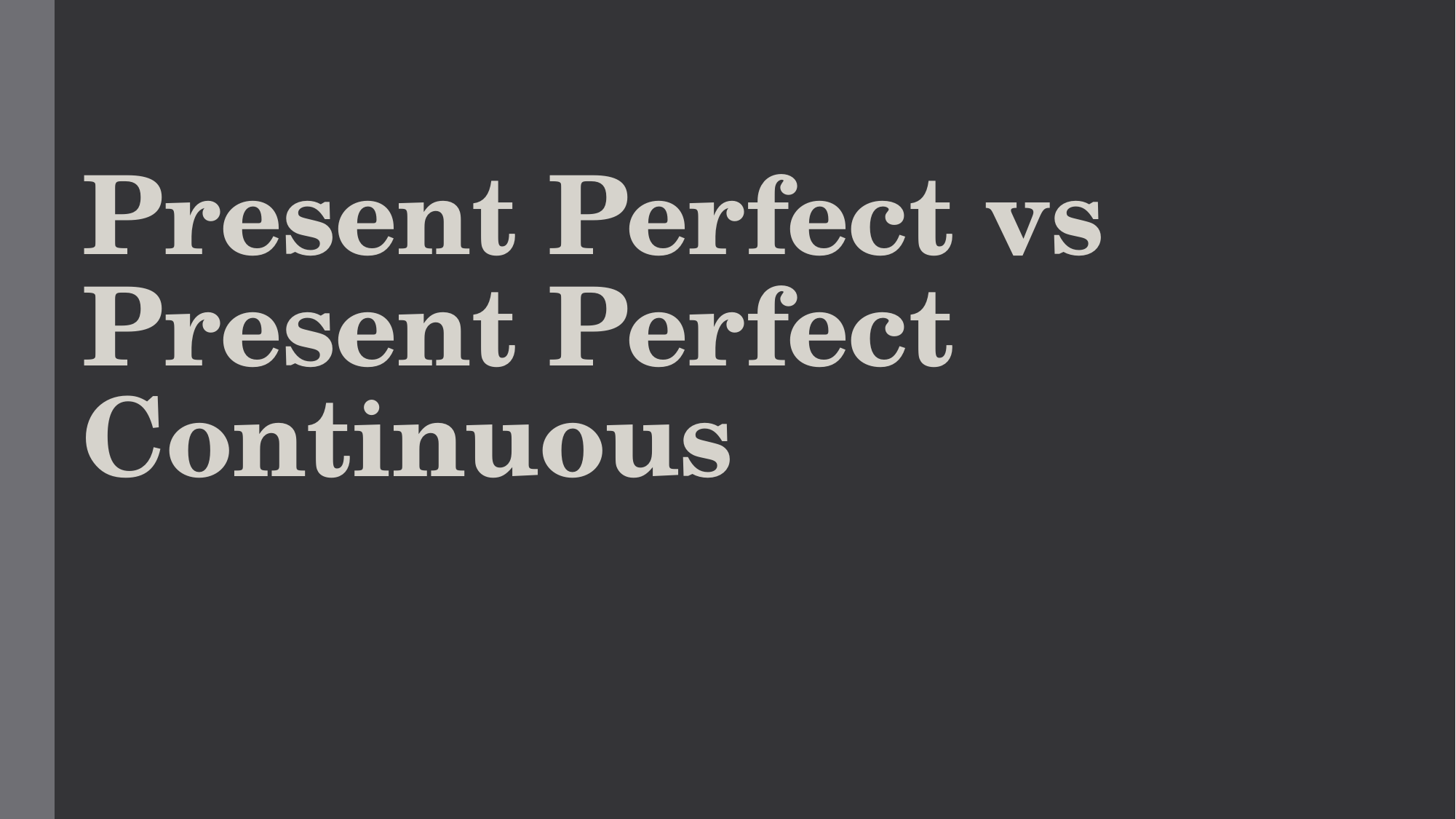

# Present Perfect vs Present Perfect Continuous